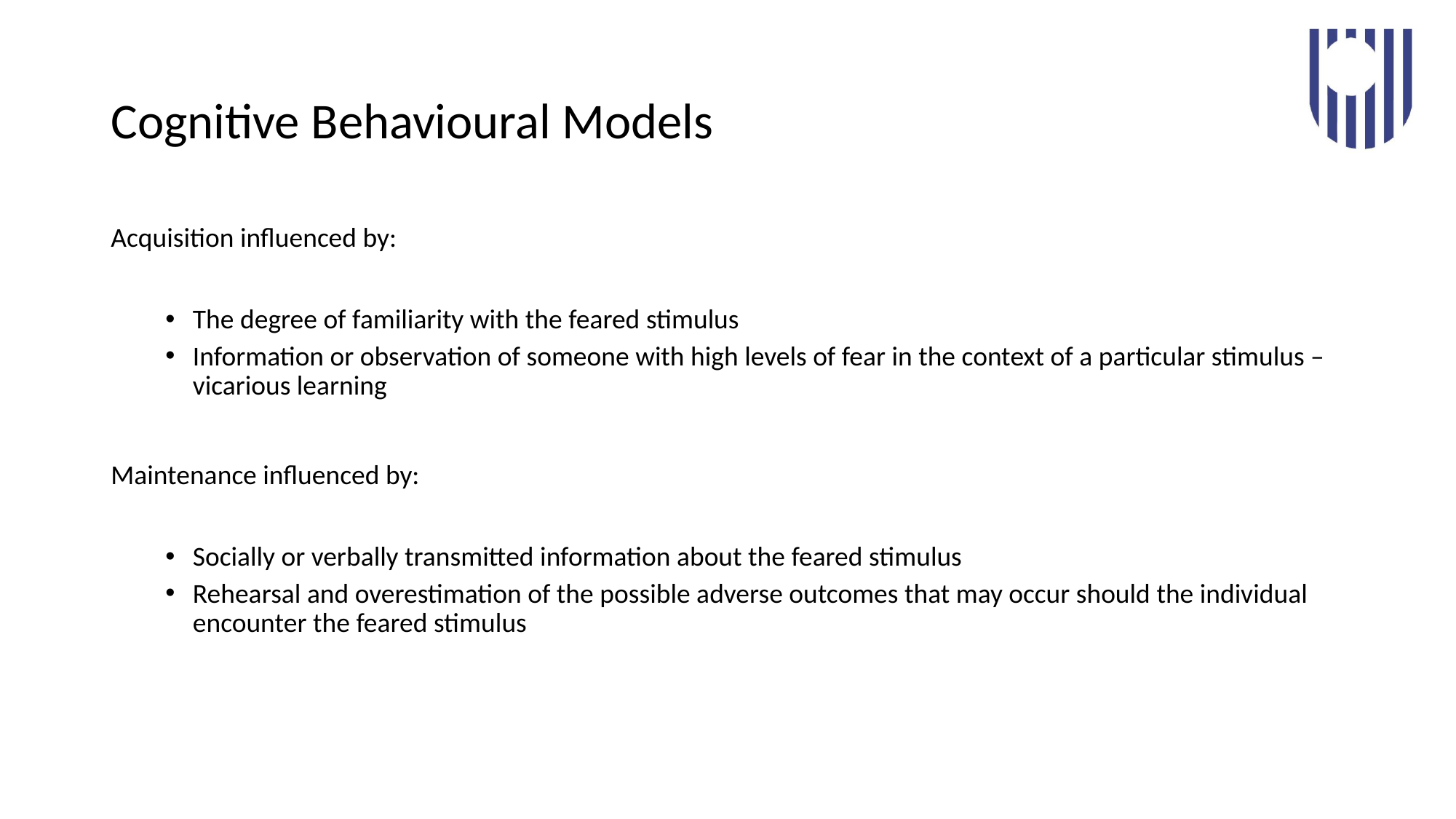

# Cognitive Behavioural Models
Acquisition influenced by:

The degree of familiarity with the feared stimulus
Information or observation of someone with high levels of fear in the context of a particular stimulus – vicarious learning

Maintenance influenced by:

Socially or verbally transmitted information about the feared stimulus
Rehearsal and overestimation of the possible adverse outcomes that may occur should the individual encounter the feared stimulus